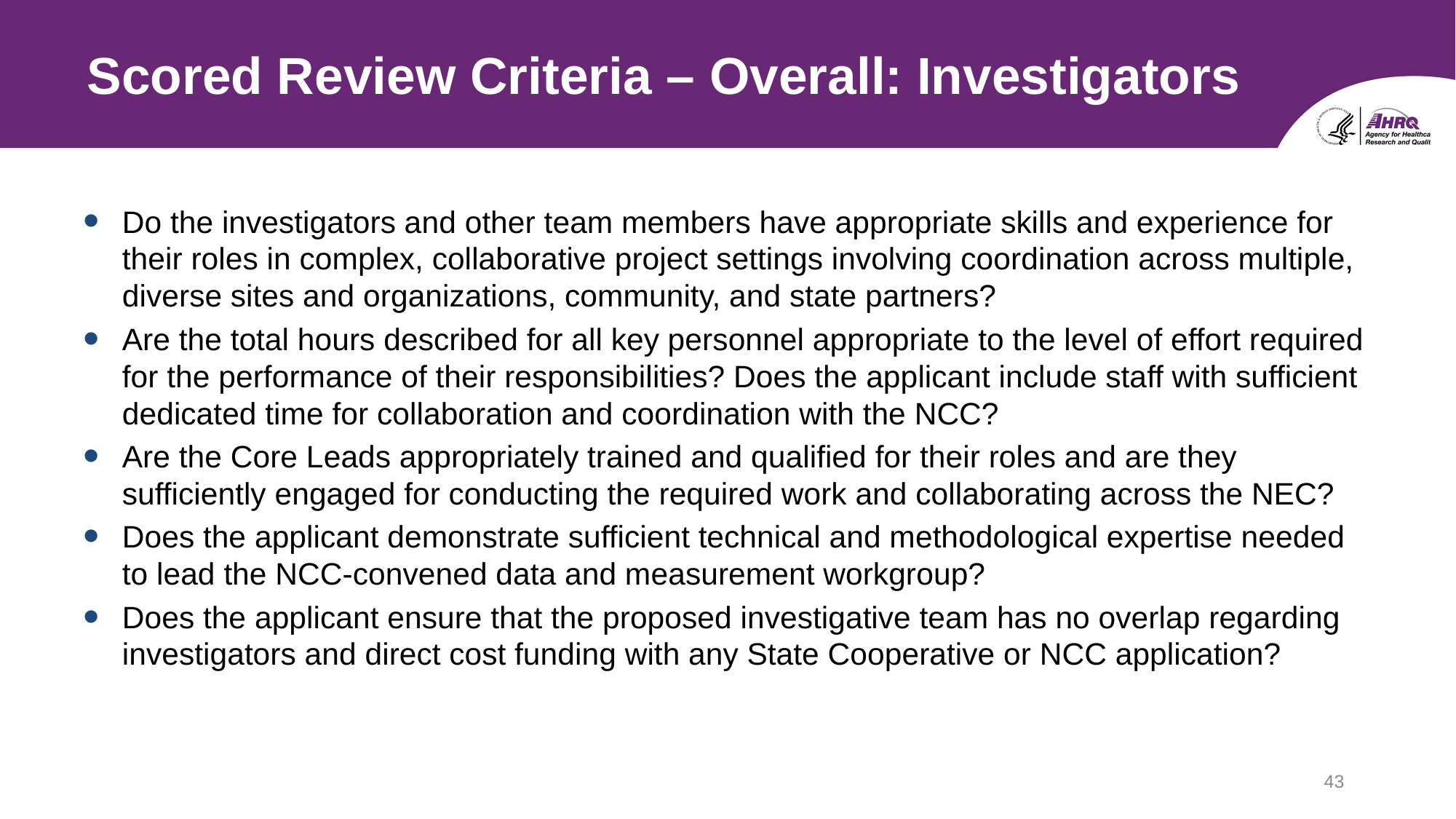

# Scored Review Criteria – Overall: Investigators
Do the investigators and other team members have appropriate skills and experience for their roles in complex, collaborative project settings involving coordination across multiple, diverse sites and organizations, community, and state partners?
Are the total hours described for all key personnel appropriate to the level of effort required for the performance of their responsibilities? Does the applicant include staff with sufficient dedicated time for collaboration and coordination with the NCC?
Are the Core Leads appropriately trained and qualified for their roles and are they sufficiently engaged for conducting the required work and collaborating across the NEC?
Does the applicant demonstrate sufficient technical and methodological expertise needed to lead the NCC-convened data and measurement workgroup?
Does the applicant ensure that the proposed investigative team has no overlap regarding investigators and direct cost funding with any State Cooperative or NCC application?

43